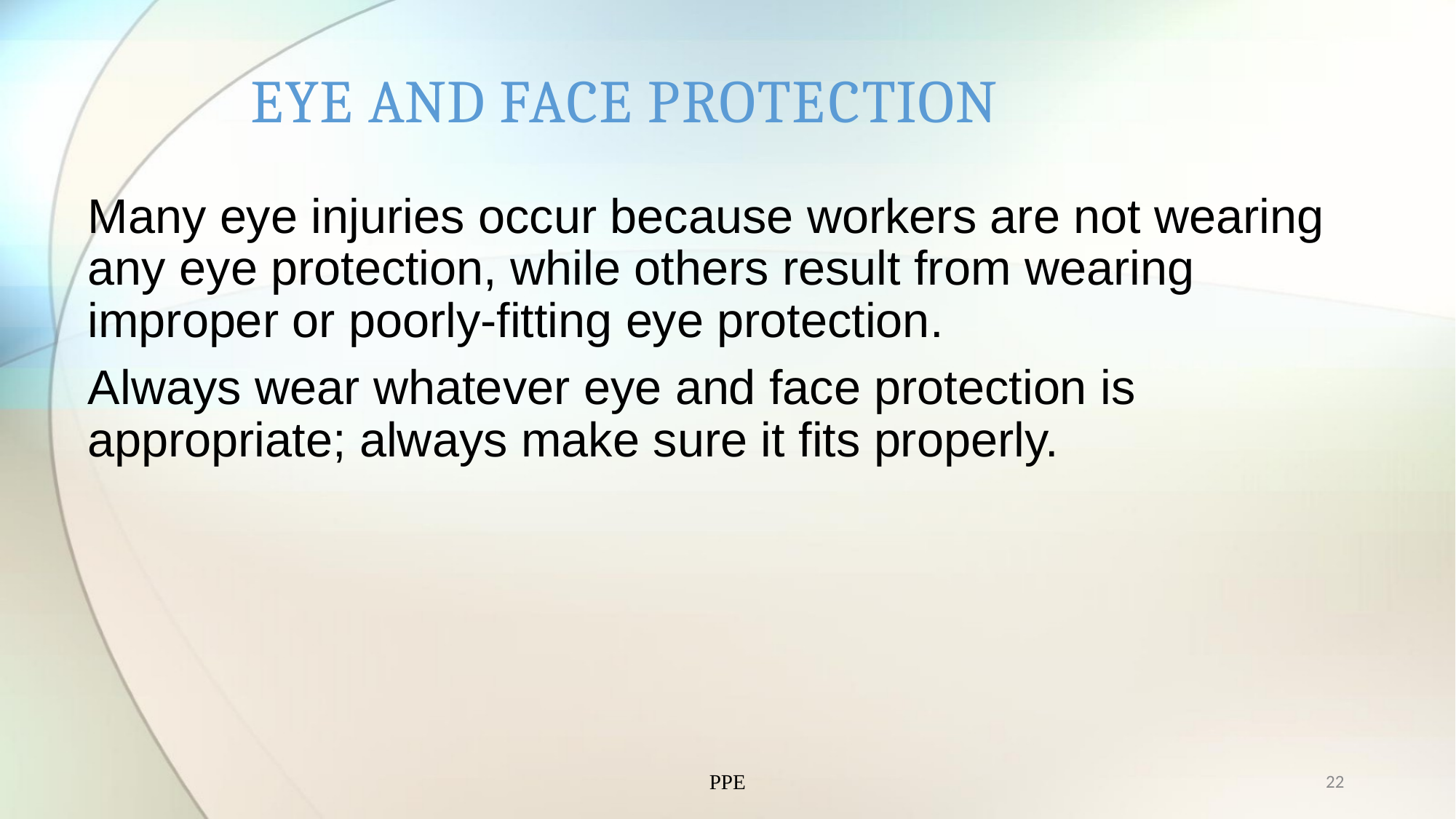

# EYE AND FACE PROTECTION
Many eye injuries occur because workers are not wearing any eye protection, while others result from wearing improper or poorly-fitting eye protection.
Always wear whatever eye and face protection is appropriate; always make sure it fits properly.
PPE
22